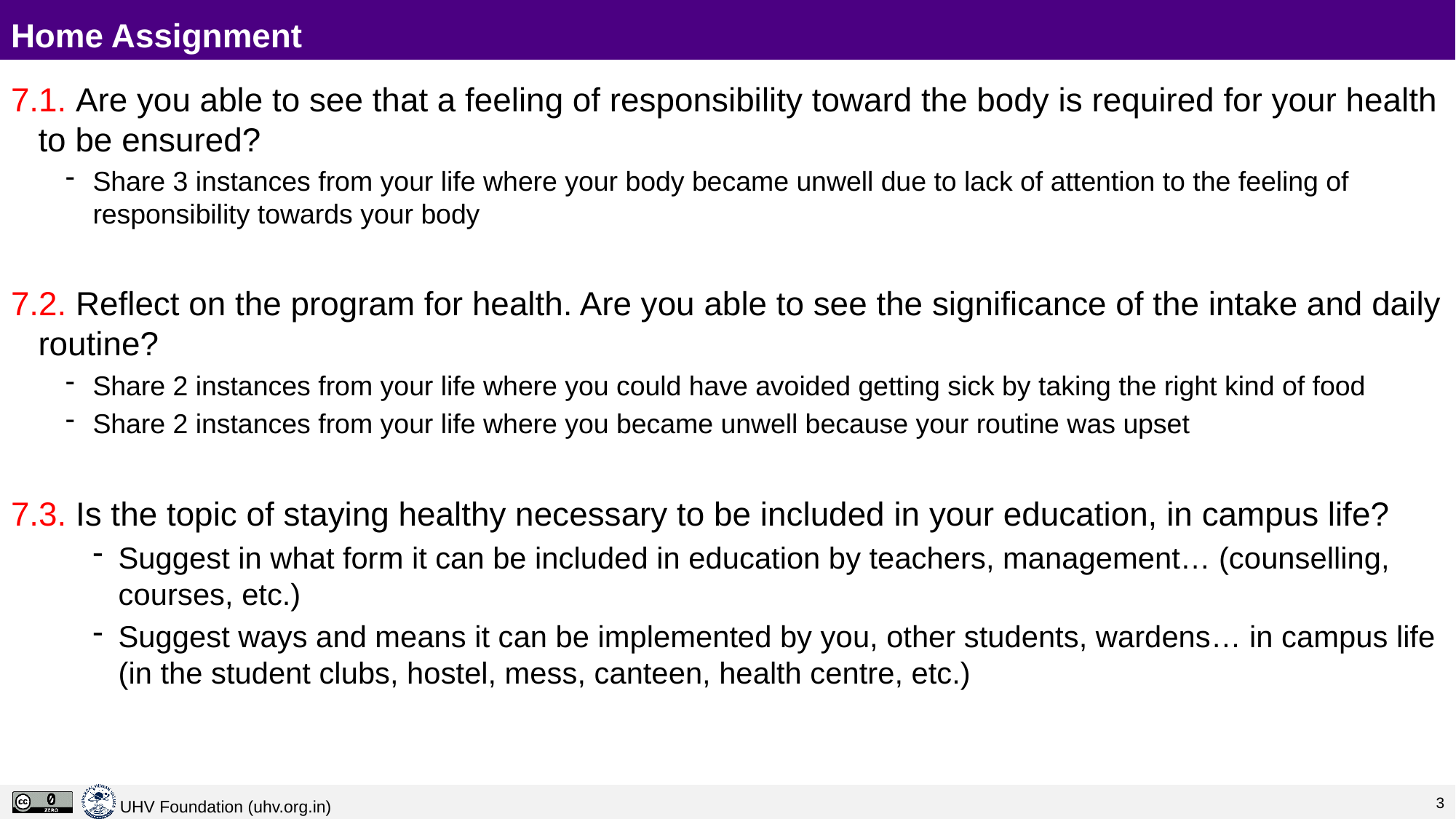

# Home Assignment
7.1. Are you able to see that a feeling of responsibility toward the body is required for your health to be ensured?
Share 3 instances from your life where your body became unwell due to lack of attention to the feeling of responsibility towards your body

7.2. Reflect on the program for health. Are you able to see the significance of the intake and daily routine?
Share 2 instances from your life where you could have avoided getting sick by taking the right kind of food
Share 2 instances from your life where you became unwell because your routine was upset

7.3. Is the topic of staying healthy necessary to be included in your education, in campus life?
Suggest in what form it can be included in education by teachers, management… (counselling, courses, etc.)
Suggest ways and means it can be implemented by you, other students, wardens… in campus life (in the student clubs, hostel, mess, canteen, health centre, etc.)